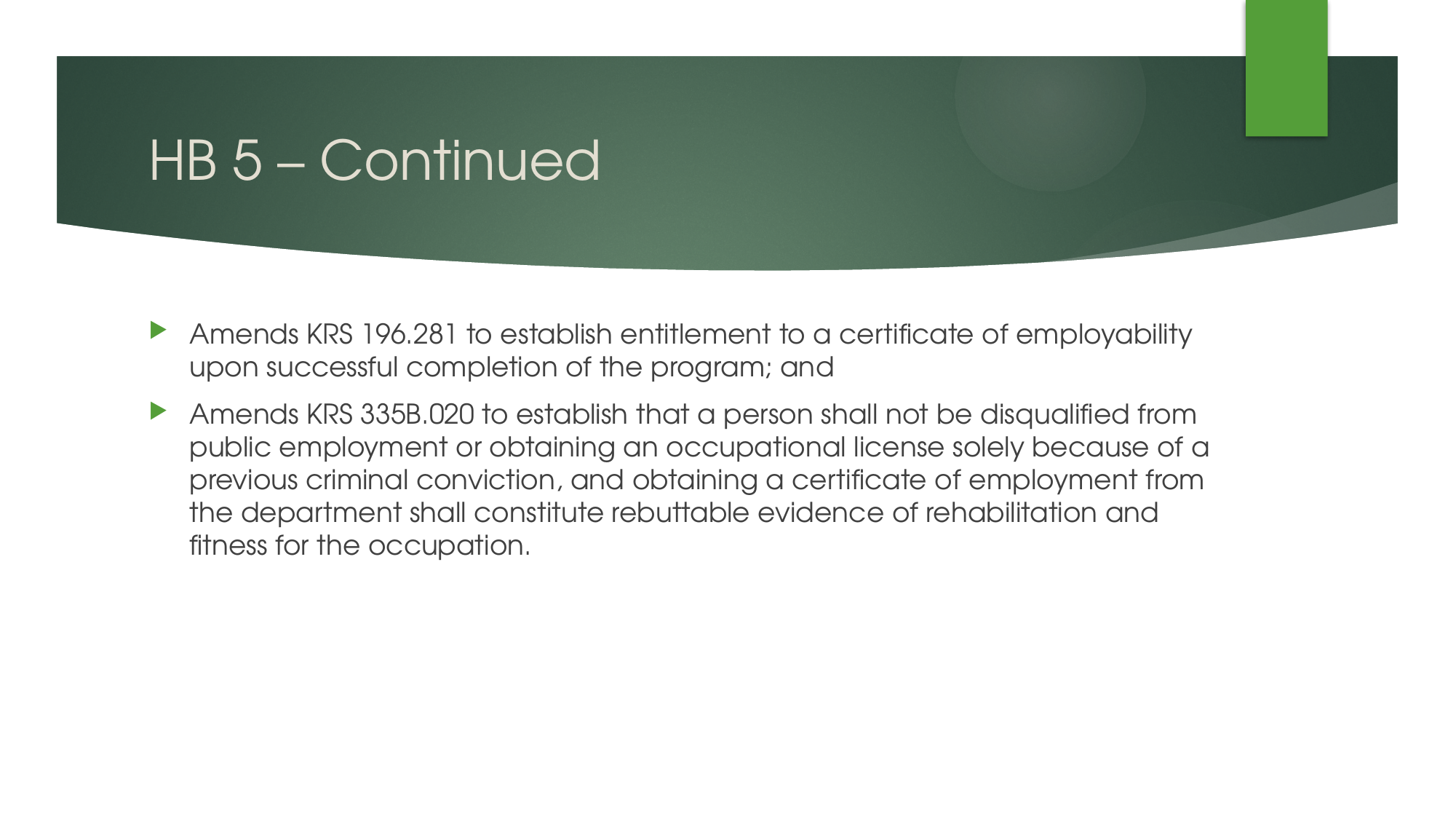

# HB 5 – Continued
Amends KRS 196.281 to establish entitlement to a certificate of employability upon successful completion of the program; and
Amends KRS 335B.020 to establish that a person shall not be disqualified from public employment or obtaining an occupational license solely because of a previous criminal conviction, and obtaining a certificate of employment from the department shall constitute rebuttable evidence of rehabilitation and fitness for the occupation.